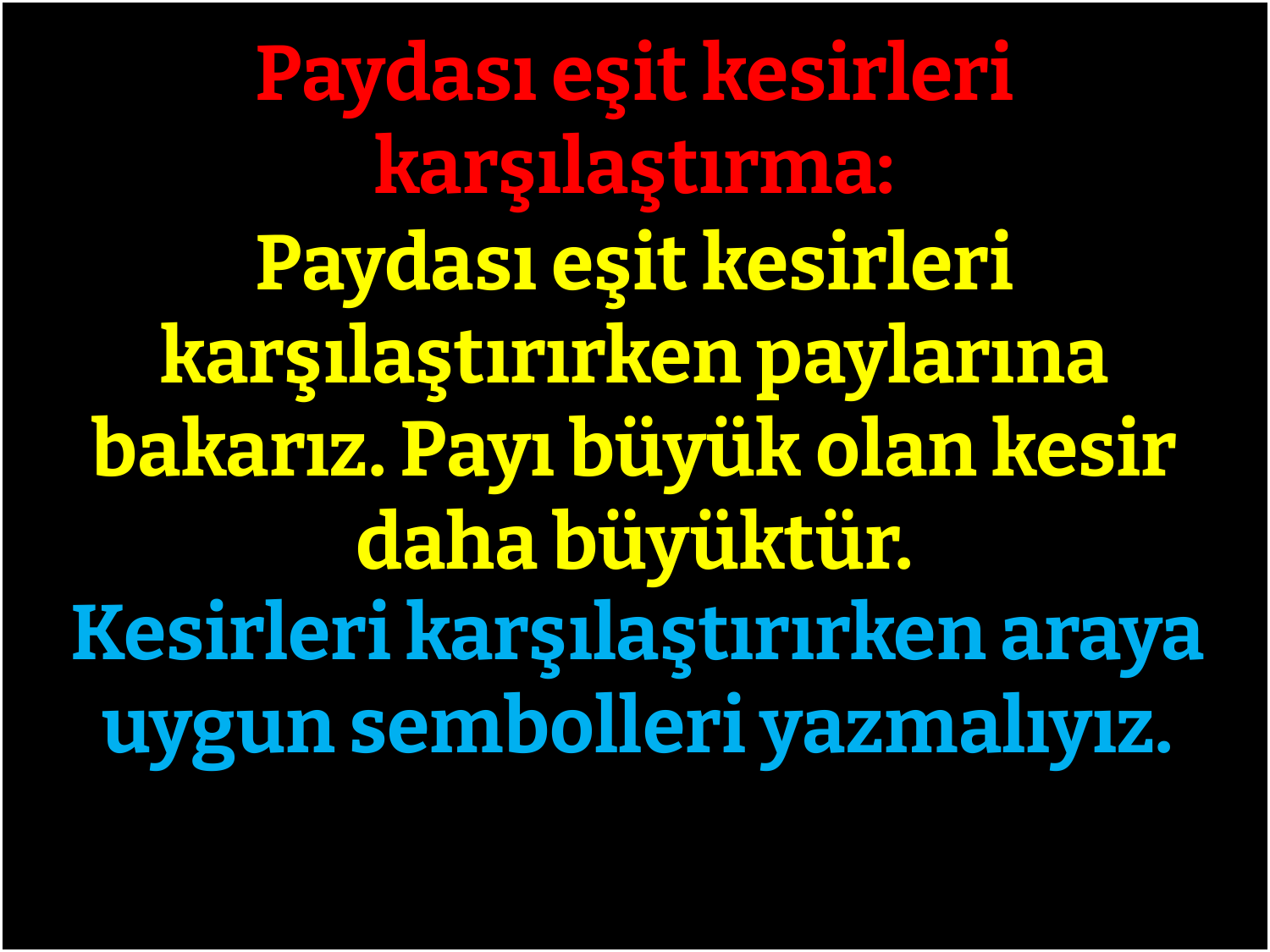

Paydası eşit kesirleri karşılaştırma:
Paydası eşit kesirleri karşılaştırırken paylarına bakarız. Payı büyük olan kesir daha büyüktür.
#
Kesirleri karşılaştırırken araya uygun sembolleri yazmalıyız.